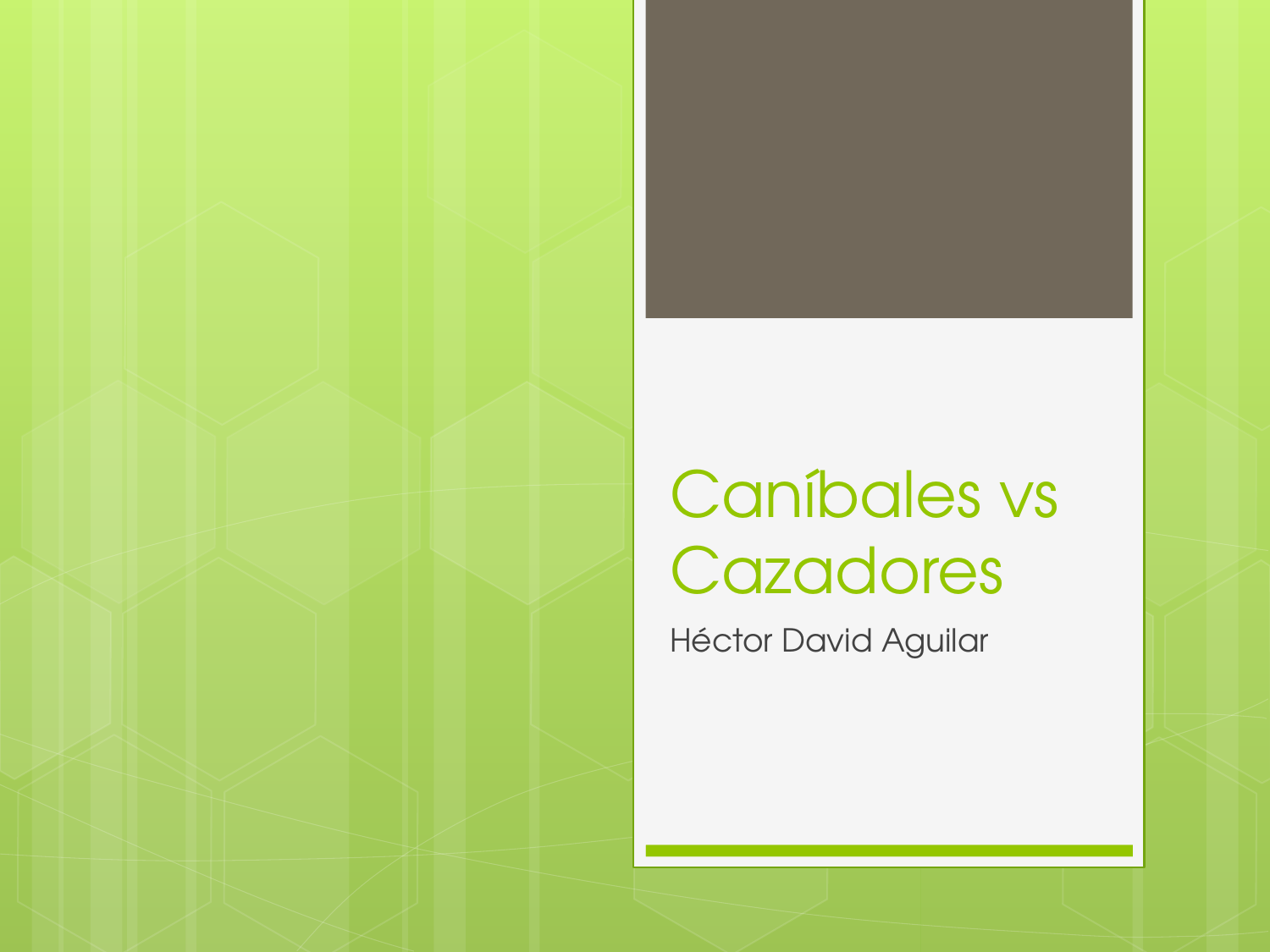

# Caníbales vs Cazadores
Héctor David Aguilar